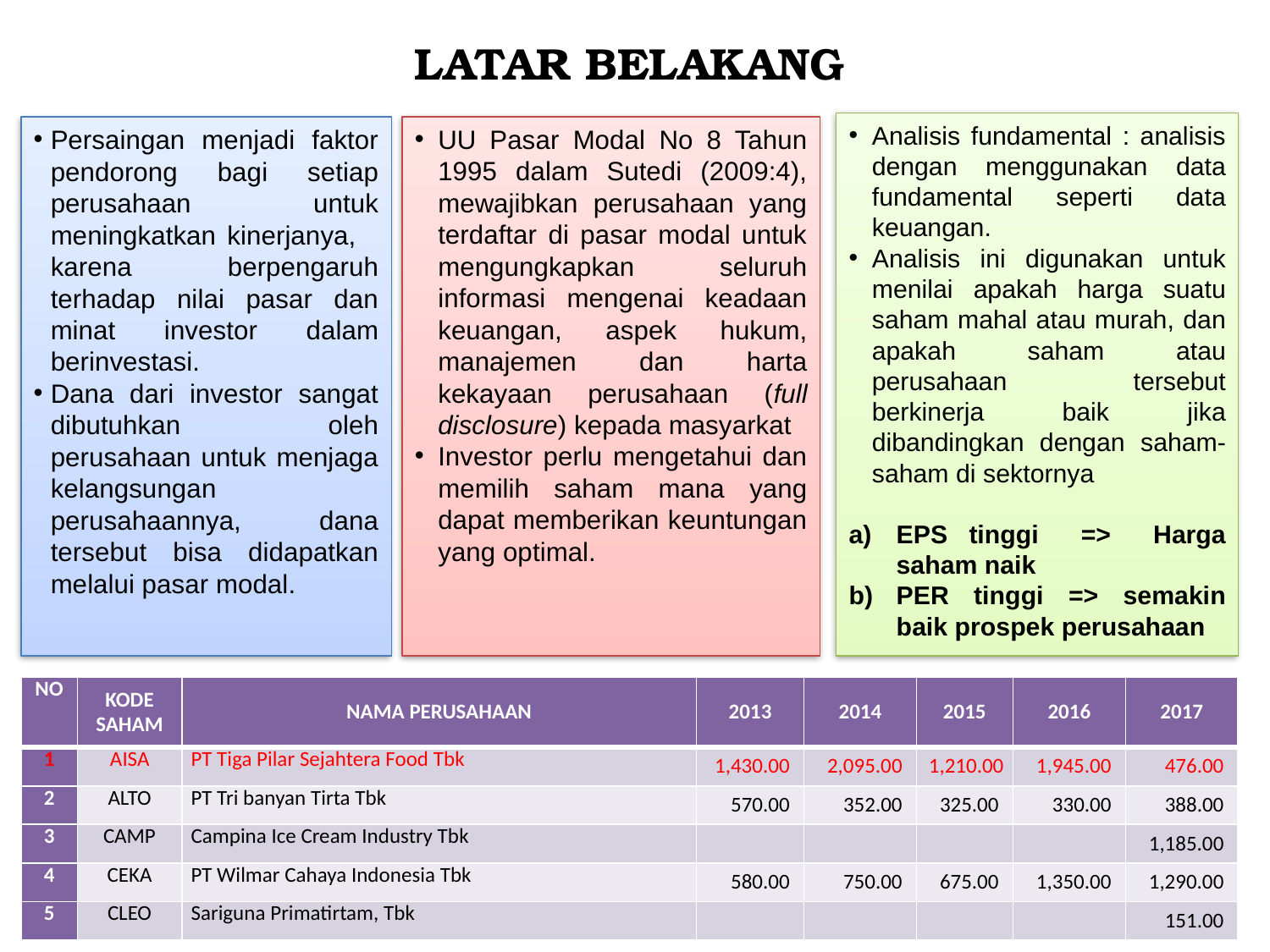

LATAR BELAKANG
Analisis fundamental : analisis dengan menggunakan data fundamental seperti data keuangan.
Analisis ini digunakan untuk menilai apakah harga suatu saham mahal atau murah, dan apakah saham atau perusahaan tersebut berkinerja baik jika dibandingkan dengan saham-saham di sektornya

EPS tinggi  =>  Harga saham naik
PER tinggi => semakin baik prospek perusahaan

UU Pasar Modal No 8 Tahun 1995 dalam Sutedi (2009:4), mewajibkan perusahaan yang terdaftar di pasar modal untuk mengungkapkan seluruh informasi mengenai keadaan keuangan, aspek hukum, manajemen dan harta kekayaan perusahaan (full disclosure) kepada masyarkat
Investor perlu mengetahui dan memilih saham mana yang dapat memberikan keuntungan yang optimal.

Persaingan menjadi faktor pendorong bagi setiap perusahaan untuk meningkatkan kinerjanya,   karena berpengaruh terhadap nilai pasar dan minat investor dalam berinvestasi.
Dana dari investor sangat dibutuhkan oleh perusahaan untuk menjaga kelangsungan perusahaannya, dana tersebut bisa didapatkan melalui pasar modal.

| NO | KODE SAHAM | NAMA PERUSAHAAN | 2013 | 2014 | 2015 | 2016 | 2017 |
| --- | --- | --- | --- | --- | --- | --- | --- |
| 1 | AISA | PT Tiga Pilar Sejahtera Food Tbk | 1,430.00 | 2,095.00 | 1,210.00 | 1,945.00 | 476.00 |
| 2 | ALTO | PT Tri banyan Tirta Tbk | 570.00 | 352.00 | 325.00 | 330.00 | 388.00 |
| 3 | CAMP | Campina Ice Cream Industry Tbk |  |  |  |  | 1,185.00 |
| 4 | CEKA | PT Wilmar Cahaya Indonesia Tbk | 580.00 | 750.00 | 675.00 | 1,350.00 | 1,290.00 |
| 5 | CLEO | Sariguna Primatirtam, Tbk |  |  |  |  | 151.00 |